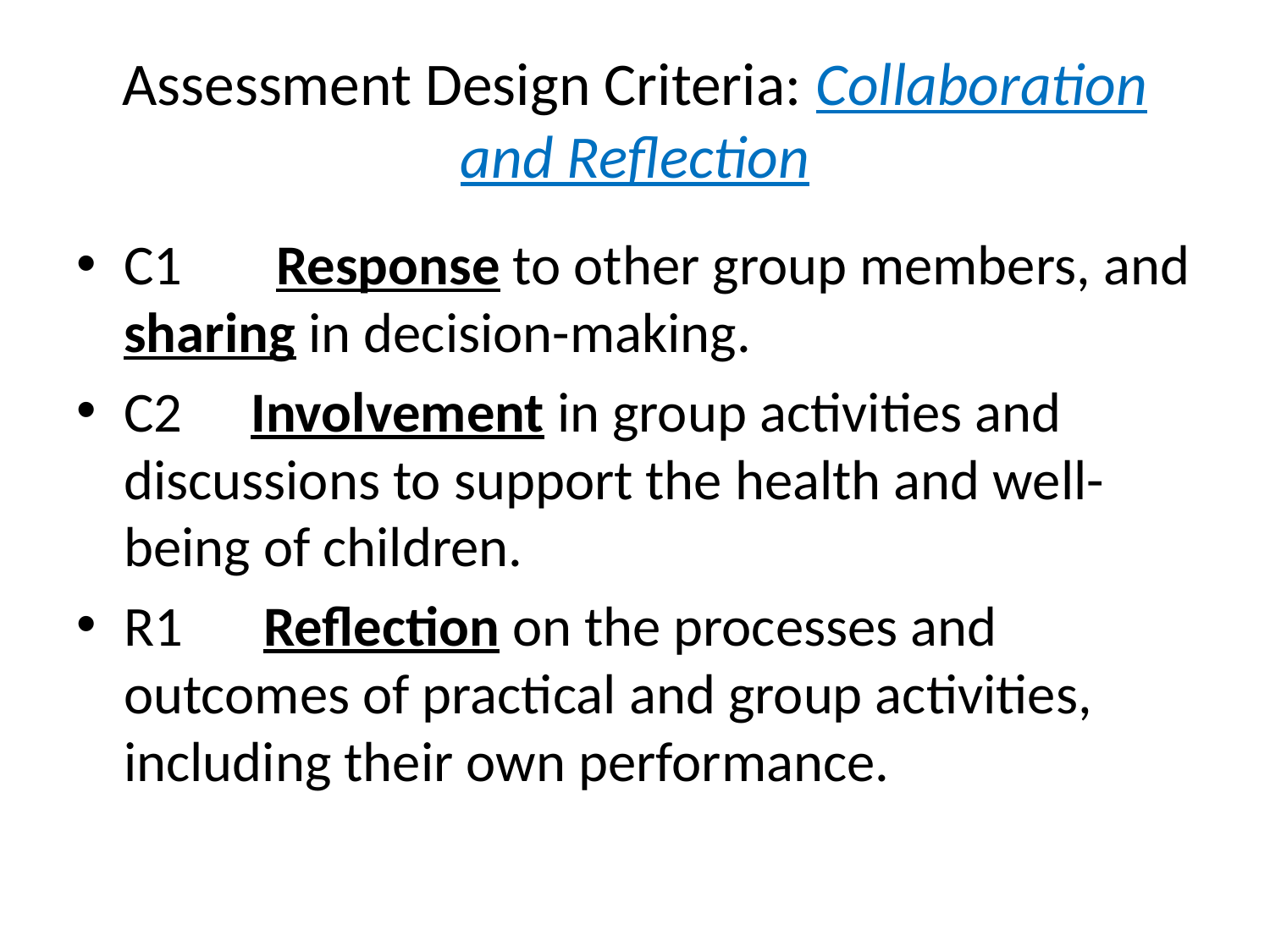

# Assessment Design Criteria: Collaboration and Reflection
C1	  Response to other group members, and sharing in decision-making.
C2	Involvement in group activities and discussions to support the health and well-being of children.
R1	 Reflection on the processes and outcomes of practical and group activities, including their own performance.